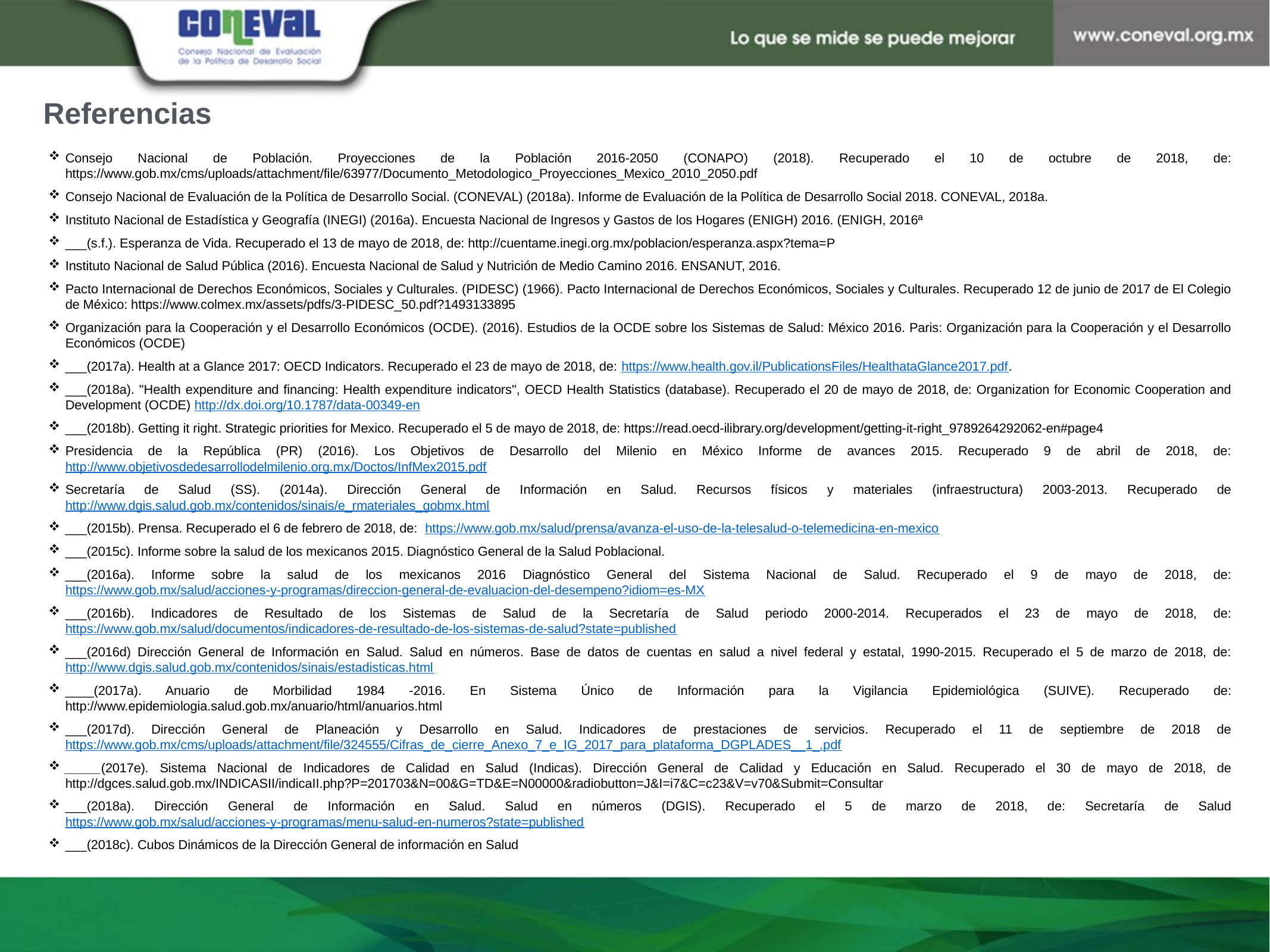

Referencias
Consejo Nacional de Población. Proyecciones de la Población 2016-2050 (CONAPO) (2018). Recuperado el 10 de octubre de 2018, de: https://www.gob.mx/cms/uploads/attachment/file/63977/Documento_Metodologico_Proyecciones_Mexico_2010_2050.pdf
Consejo Nacional de Evaluación de la Política de Desarrollo Social. (CONEVAL) (2018a). Informe de Evaluación de la Política de Desarrollo Social 2018. CONEVAL, 2018a.
Instituto Nacional de Estadística y Geografía (INEGI) (2016a). Encuesta Nacional de Ingresos y Gastos de los Hogares (ENIGH) 2016. (ENIGH, 2016ª
___(s.f.). Esperanza de Vida. Recuperado el 13 de mayo de 2018, de: http://cuentame.inegi.org.mx/poblacion/esperanza.aspx?tema=P
Instituto Nacional de Salud Pública (2016). Encuesta Nacional de Salud y Nutrición de Medio Camino 2016. ENSANUT, 2016.
Pacto Internacional de Derechos Económicos, Sociales y Culturales. (PIDESC) (1966). Pacto Internacional de Derechos Económicos, Sociales y Culturales. Recuperado 12 de junio de 2017 de El Colegio de México: https://www.colmex.mx/assets/pdfs/3-PIDESC_50.pdf?1493133895
Organización para la Cooperación y el Desarrollo Económicos (OCDE). (2016). Estudios de la OCDE sobre los Sistemas de Salud: México 2016. Paris: Organización para la Cooperación y el Desarrollo Económicos (OCDE)
___(2017a). Health at a Glance 2017: OECD Indicators. Recuperado el 23 de mayo de 2018, de: https://www.health.gov.il/PublicationsFiles/HealthataGlance2017.pdf.
___(2018a). "Health expenditure and financing: Health expenditure indicators", OECD Health Statistics (database). Recuperado el 20 de mayo de 2018, de: Organization for Economic Cooperation and Development (OCDE) http://dx.doi.org/10.1787/data-00349-en
___(2018b). Getting it right. Strategic priorities for Mexico. Recuperado el 5 de mayo de 2018, de: https://read.oecd-ilibrary.org/development/getting-it-right_9789264292062-en#page4
Presidencia de la República (PR) (2016). Los Objetivos de Desarrollo del Milenio en México Informe de avances 2015. Recuperado 9 de abril de 2018, de: http://www.objetivosdedesarrollodelmilenio.org.mx/Doctos/InfMex2015.pdf
Secretaría de Salud (SS). (2014a). Dirección General de Información en Salud. Recursos físicos y materiales (infraestructura) 2003-2013. Recuperado de http://www.dgis.salud.gob.mx/contenidos/sinais/e_rmateriales_gobmx.html
___(2015b). Prensa. Recuperado el 6 de febrero de 2018, de:  https://www.gob.mx/salud/prensa/avanza-el-uso-de-la-telesalud-o-telemedicina-en-mexico
___(2015c). Informe sobre la salud de los mexicanos 2015. Diagnóstico General de la Salud Poblacional.
___(2016a). Informe sobre la salud de los mexicanos 2016 Diagnóstico General del Sistema Nacional de Salud. Recuperado el 9 de mayo de 2018, de: https://www.gob.mx/salud/acciones-y-programas/direccion-general-de-evaluacion-del-desempeno?idiom=es-MX
___(2016b). Indicadores de Resultado de los Sistemas de Salud de la Secretaría de Salud periodo 2000-2014. Recuperados el 23 de mayo de 2018, de: https://www.gob.mx/salud/documentos/indicadores-de-resultado-de-los-sistemas-de-salud?state=published
___(2016d) Dirección General de Información en Salud. Salud en números. Base de datos de cuentas en salud a nivel federal y estatal, 1990-2015. Recuperado el 5 de marzo de 2018, de: http://www.dgis.salud.gob.mx/contenidos/sinais/estadisticas.html
____(2017a). Anuario de Morbilidad 1984 -2016. En Sistema Único de Información para la Vigilancia Epidemiológica (SUIVE). Recuperado de: http://www.epidemiologia.salud.gob.mx/anuario/html/anuarios.html
___(2017d). Dirección General de Planeación y Desarrollo en Salud. Indicadores de prestaciones de servicios. Recuperado el 11 de septiembre de 2018 de https://www.gob.mx/cms/uploads/attachment/file/324555/Cifras_de_cierre_Anexo_7_e_IG_2017_para_plataforma_DGPLADES__1_.pdf
_____(2017e). Sistema Nacional de Indicadores de Calidad en Salud (Indicas). Dirección General de Calidad y Educación en Salud. Recuperado el 30 de mayo de 2018, de http://dgces.salud.gob.mx/INDICASII/indicaII.php?P=201703&N=00&G=TD&E=N00000&radiobutton=J&I=i7&C=c23&V=v70&Submit=Consultar
___(2018a). Dirección General de Información en Salud. Salud en números (DGIS). Recuperado el 5 de marzo de 2018, de: Secretaría de Salud https://www.gob.mx/salud/acciones-y-programas/menu-salud-en-numeros?state=published
___(2018c). Cubos Dinámicos de la Dirección General de información en Salud